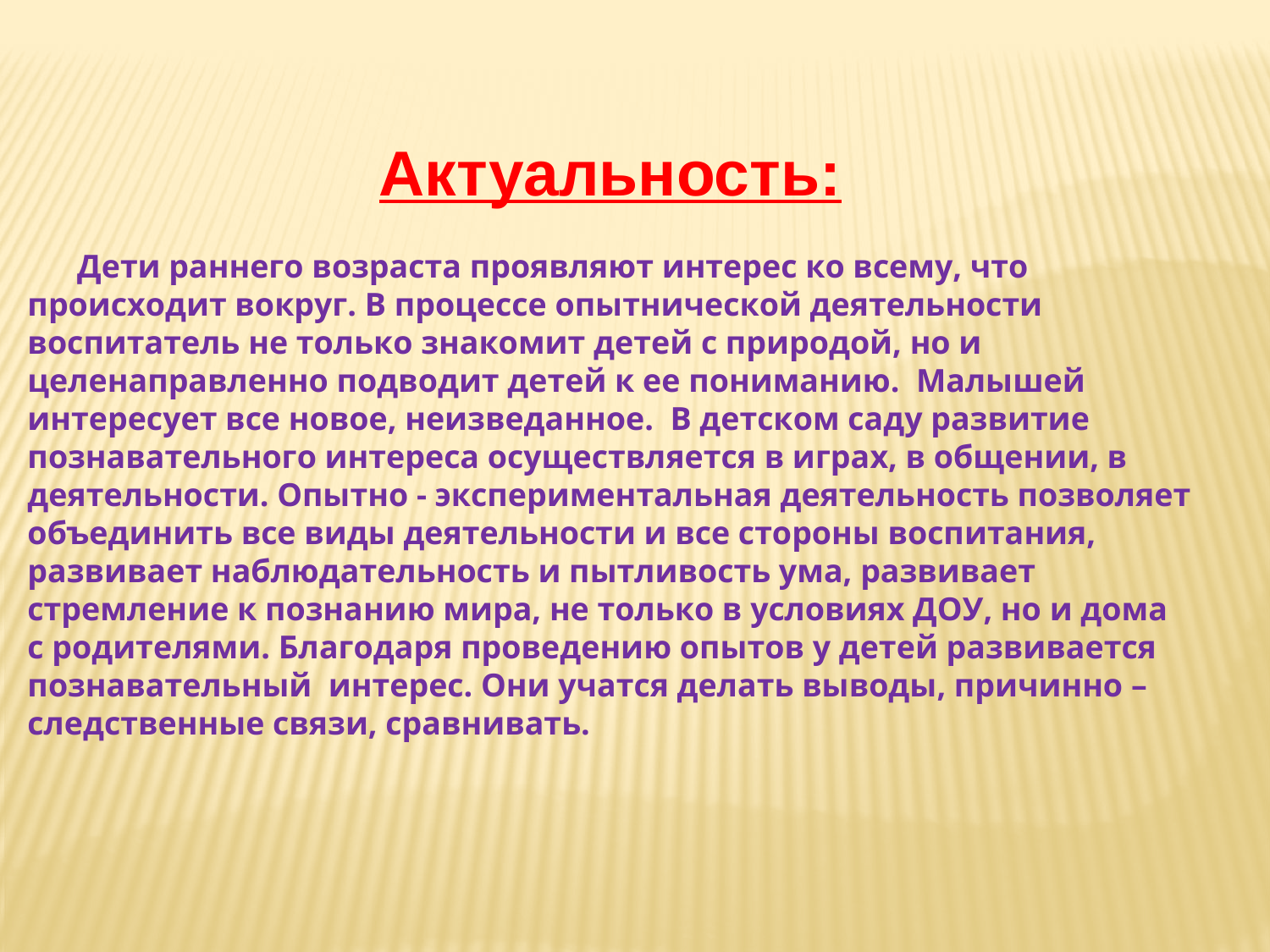

Актуальность:

      Дети раннего возраста проявляют интерес ко всему, что происходит вокруг. В процессе опытнической деятельности воспитатель не только знакомит детей с природой, но и целенаправленно подводит детей к ее пониманию.  Малышей интересует все новое, неизведанное.  В детском саду развитие познавательного интереса осуществляется в играх, в общении, в деятельности. Опытно - экспериментальная деятельность позволяет объединить все виды деятельности и все стороны воспитания, развивает наблюдательность и пытливость ума, развивает стремление к познанию мира, не только в условиях ДОУ, но и дома с родителями. Благодаря проведению опытов у детей развивается познавательный  интерес. Они учатся делать выводы, причинно – следственные связи, сравнивать.